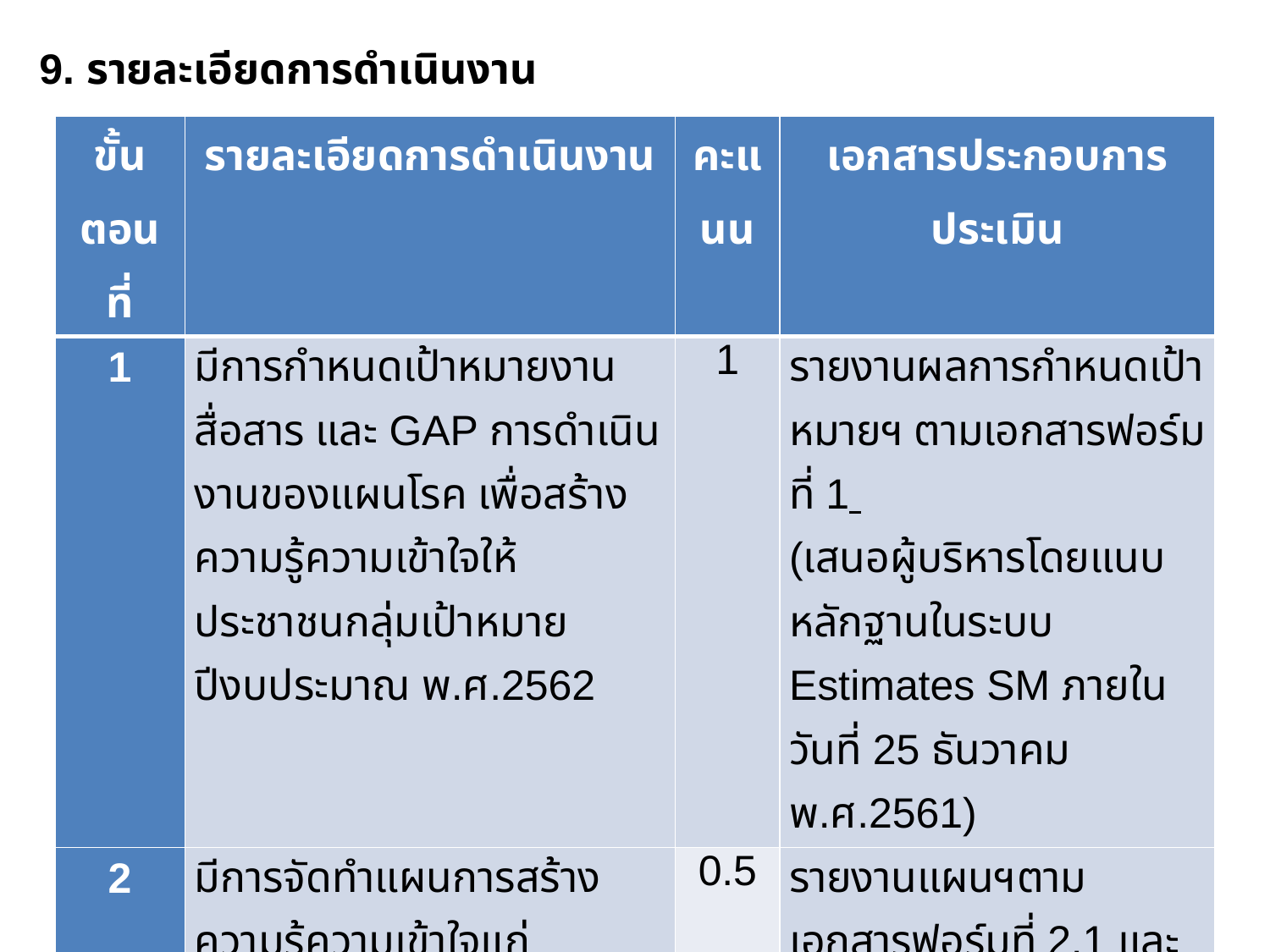

9. รายละเอียดการดำเนินงาน
| ขั้นตอน ที่ | รายละเอียดการดำเนินงาน | คะแนน | เอกสารประกอบการประเมิน |
| --- | --- | --- | --- |
| 1 | มีการกำหนดเป้าหมายงานสื่อสาร และ GAP การดำเนินงานของแผนโรค เพื่อสร้างความรู้ความเข้าใจให้ประชาชนกลุ่มเป้าหมาย ปีงบประมาณ พ.ศ.2562 | 1 | รายงานผลการกำหนดเป้าหมายฯ ตามเอกสารฟอร์มที่ 1 (เสนอผู้บริหารโดยแนบหลักฐานในระบบ Estimates SM ภายในวันที่ 25 ธันวาคม พ.ศ.2561) |
| 2 | มีการจัดทำแผนการสร้างความรู้ความเข้าใจแก่ประชาชนเรื่องโรคและภัยสุขภาพ | 0.5 | รายงานแผนฯตาม เอกสารฟอร์มที่ 2.1 และ 2.2 (เสนอผู้บริหารโดยแนบหลักฐานในระบบ Estimates SM ภายในวันที่ 25 ธันวาคม พ.ศ.2561) |